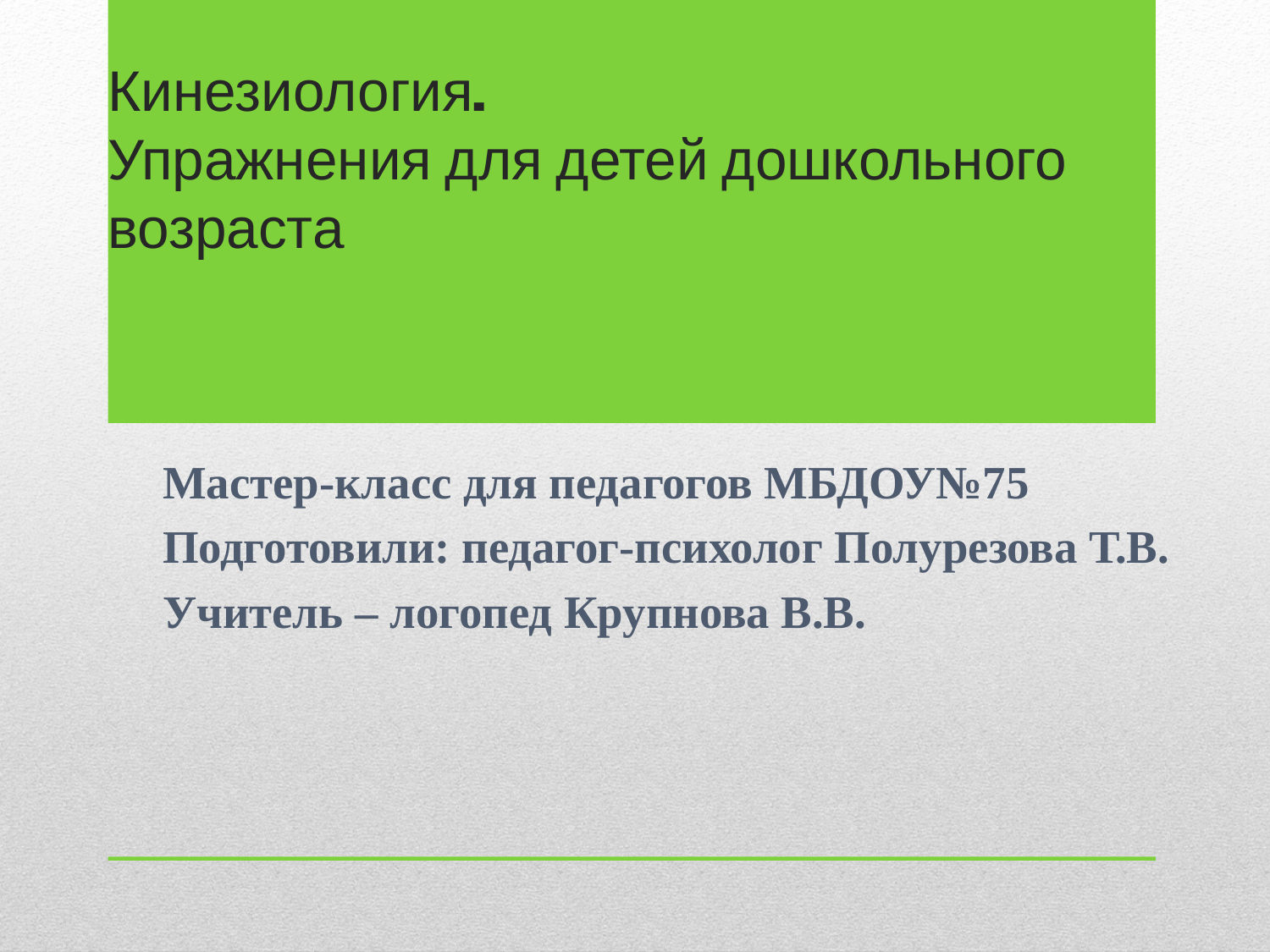

# Кинезиология. Упражнения для детей дошкольного возраста
Мастер-класс для педагогов МБДОУ№75
Подготовили: педагог-психолог Полурезова Т.В.
Учитель – логопед Крупнова В.В.